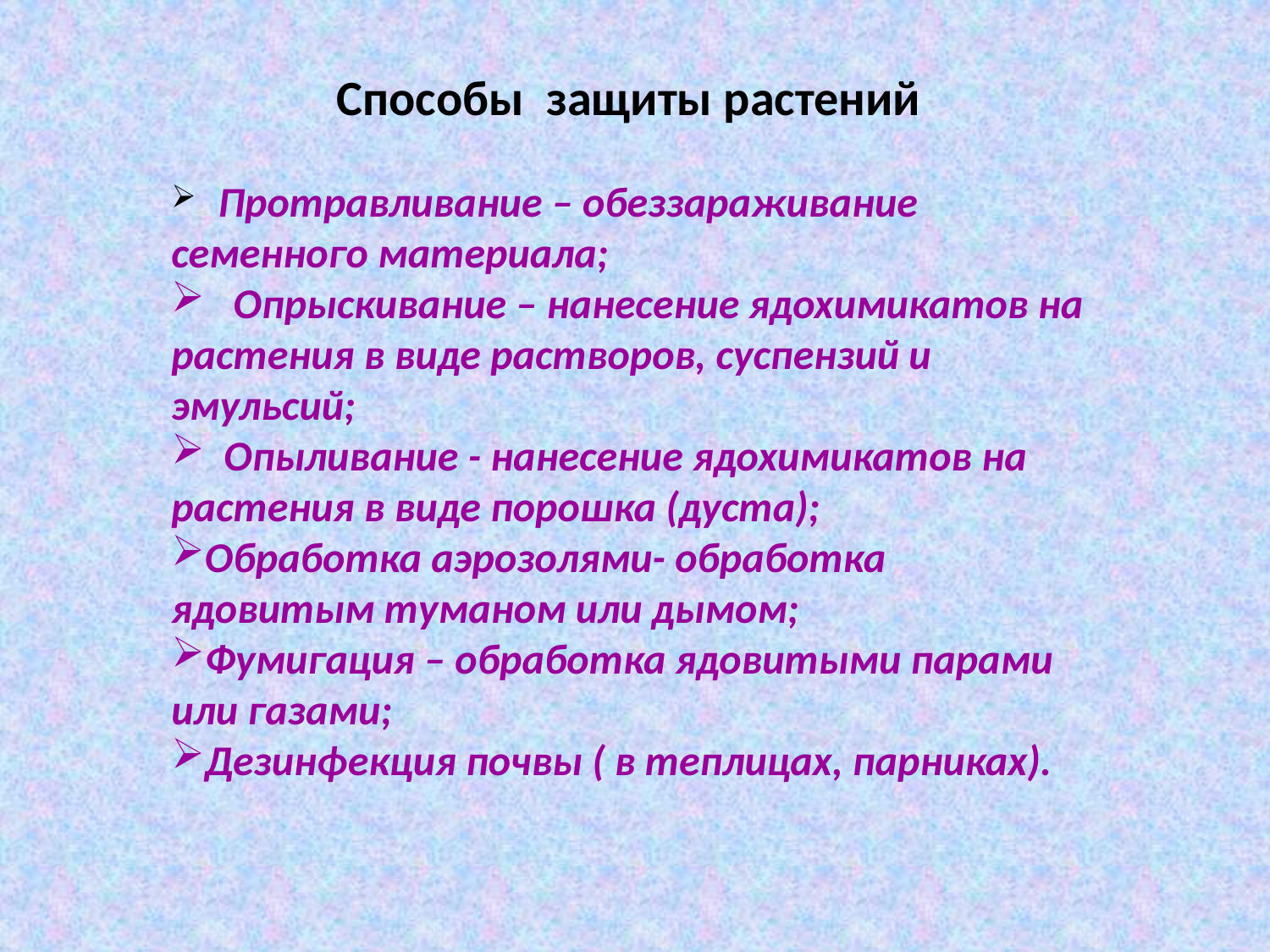

Способы  защиты растений
   Протравливание – обеззараживание  семенного материала;
   Опрыскивание – нанесение ядохимикатов на растения в виде растворов, суспензий и эмульсий;
  Опыливание - нанесение ядохимикатов на растения в виде порошка (дуста);
Обработка аэрозолями- обработка ядовитым туманом или дымом;
Фумигация – обработка ядовитыми парами или газами;
Дезинфекция почвы ( в теплицах, парниках).